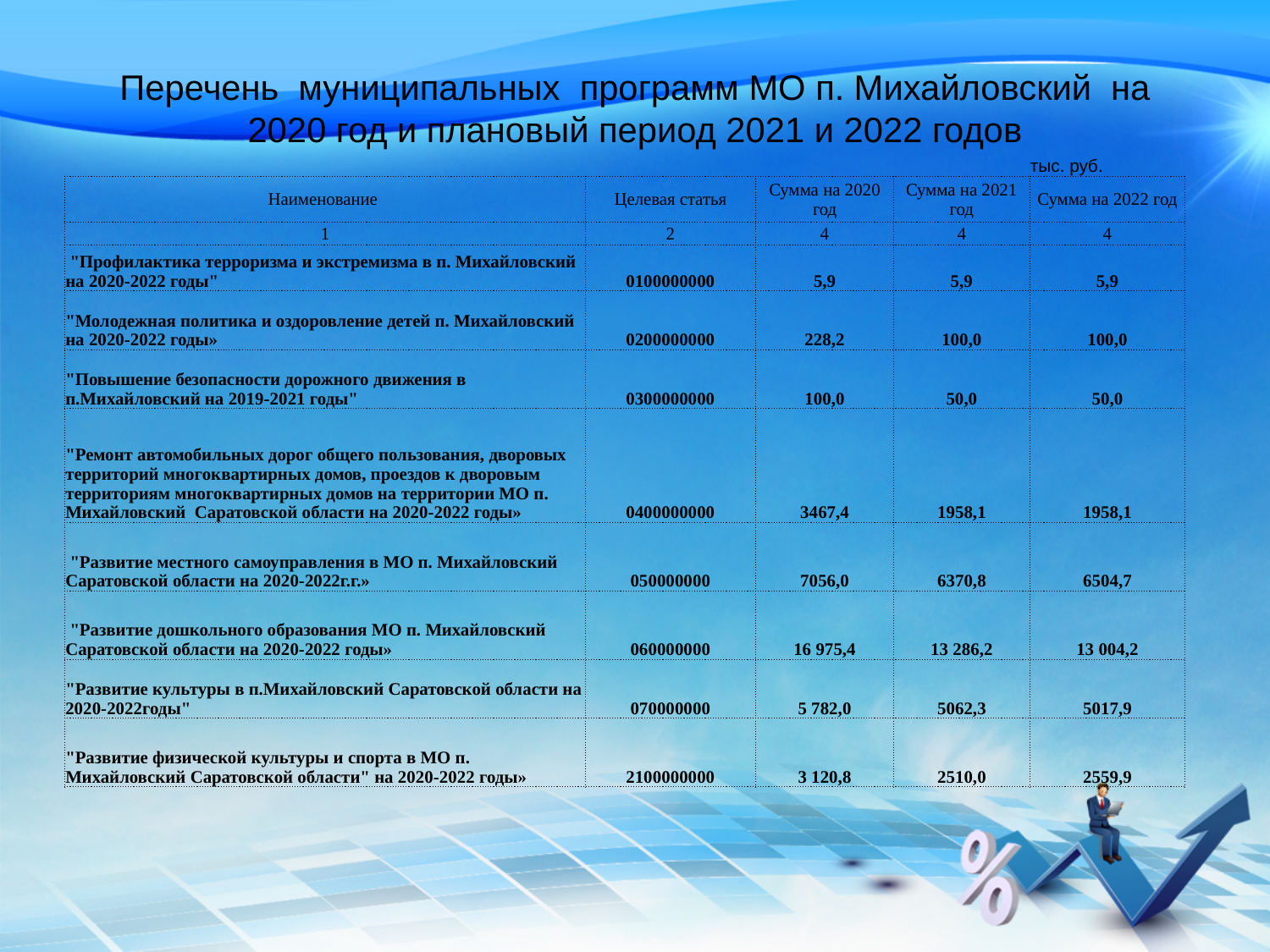

# Перечень  муниципальных  программ МО п. Михайловский  на 2020 год и плановый период 2021 и 2022 годов
|  |  |  |  |  |
| --- | --- | --- | --- | --- |
|  |  |  |  | тыс. руб. |
| Наименование | Целевая статья | Сумма на 2020 год | Сумма на 2021 год | Сумма на 2022 год |
| 1 | 2 | 4 | 4 | 4 |
| "Профилактика терроризма и экстремизма в п. Михайловский на 2020-2022 годы" | 0100000000 | 5,9 | 5,9 | 5,9 |
| "Молодежная политика и оздоровление детей п. Михайловский на 2020-2022 годы» | 0200000000 | 228,2 | 100,0 | 100,0 |
| "Повышение безопасности дорожного движения в п.Михайловский на 2019-2021 годы" | 0300000000 | 100,0 | 50,0 | 50,0 |
| "Ремонт автомобильных дорог общего пользования, дворовых территорий многоквартирных домов, проездов к дворовым территориям многоквартирных домов на территории МО п. Михайловский Саратовской области на 2020-2022 годы» | 0400000000 | 3467,4 | 1958,1 | 1958,1 |
| "Развитие местного самоуправления в МО п. Михайловский Саратовской области на 2020-2022г.г.» | 050000000 | 7056,0 | 6370,8 | 6504,7 |
| "Развитие дошкольного образования МО п. Михайловский Саратовской области на 2020-2022 годы» | 060000000 | 16 975,4 | 13 286,2 | 13 004,2 |
| "Развитие культуры в п.Михайловский Саратовской области на 2020-2022годы" | 070000000 | 5 782,0 | 5062,3 | 5017,9 |
| "Развитие физической культуры и спорта в МО п. Михайловский Саратовской области" на 2020-2022 годы» | 2100000000 | 3 120,8 | 2510,0 | 2559,9 |